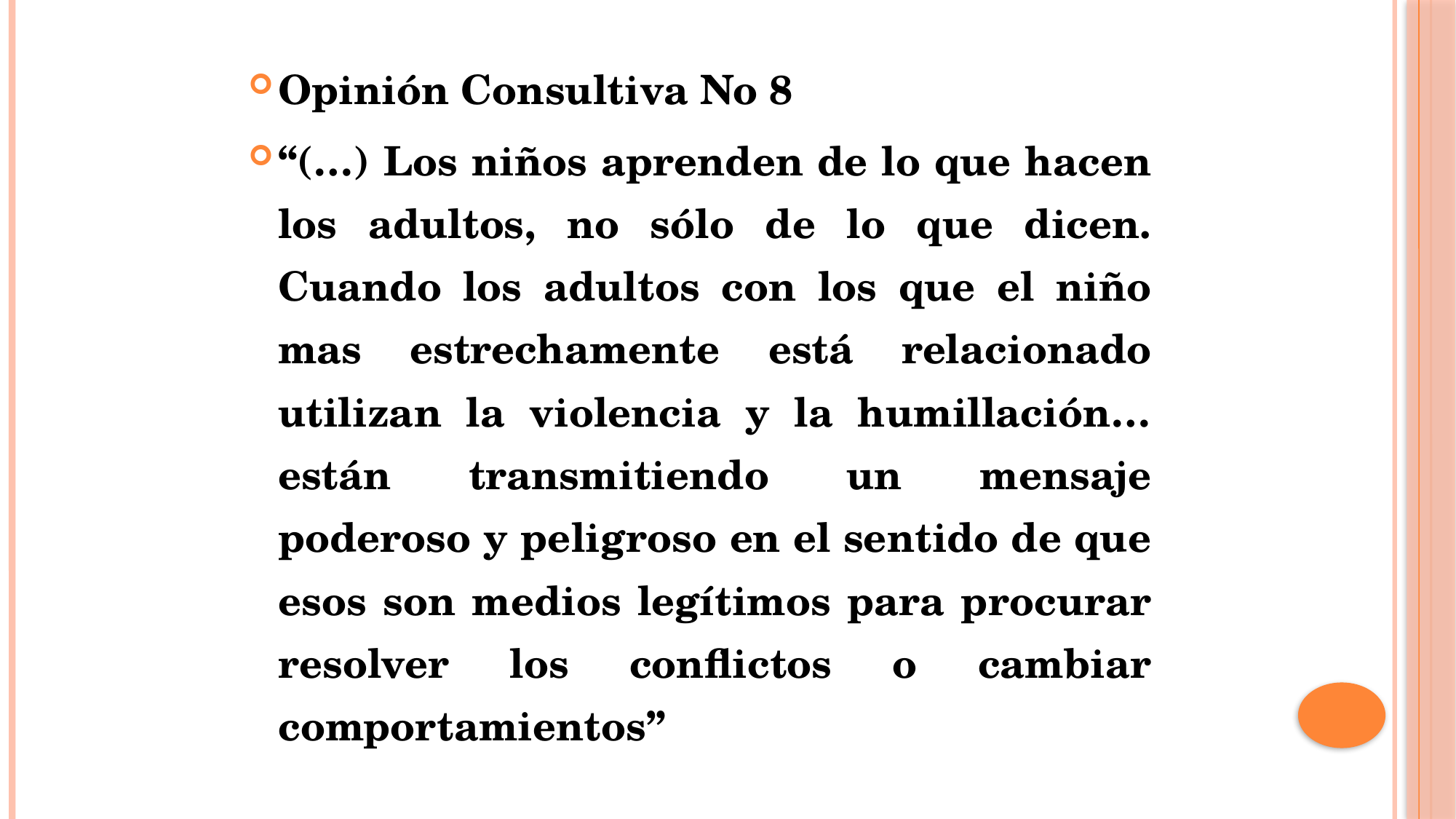

Opinión Consultiva No 8
“(…) Los niños aprenden de lo que hacen los adultos, no sólo de lo que dicen. Cuando los adultos con los que el niño mas estrechamente está relacionado utilizan la violencia y la humillación…están transmitiendo un mensaje poderoso y peligroso en el sentido de que esos son medios legítimos para procurar resolver los conflictos o cambiar comportamientos”